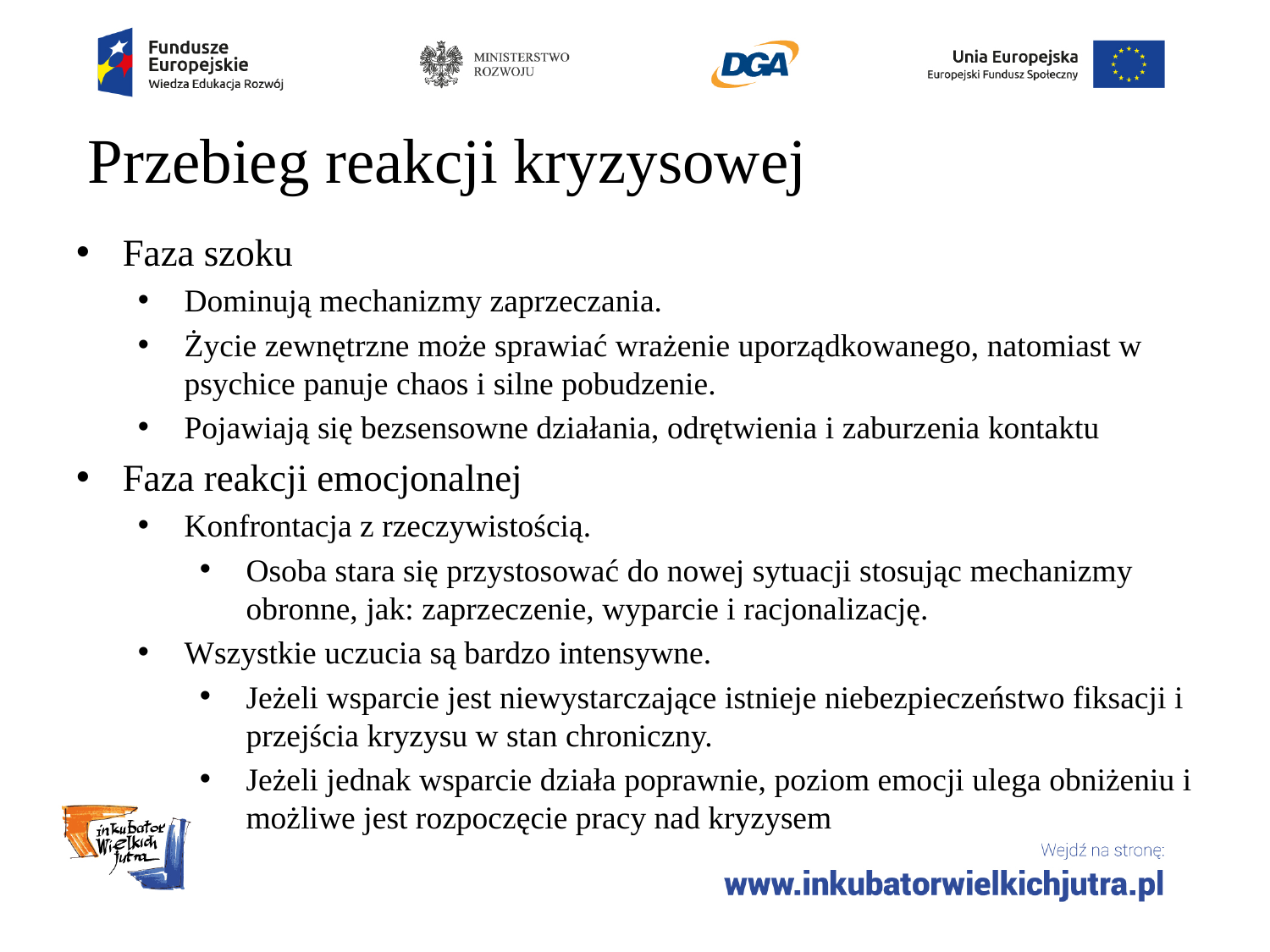

# Przebieg reakcji kryzysowej
Faza szoku
Dominują mechanizmy zaprzeczania.
Życie zewnętrzne może sprawiać wrażenie uporządkowanego, natomiast w psychice panuje chaos i silne pobudzenie.
Pojawiają się bezsensowne działania, odrętwienia i zaburzenia kontaktu
Faza reakcji emocjonalnej
Konfrontacja z rzeczywistością.
Osoba stara się przystosować do nowej sytuacji stosując mechanizmy obronne, jak: zaprzeczenie, wyparcie i racjonalizację.
Wszystkie uczucia są bardzo intensywne.
Jeżeli wsparcie jest niewystarczające istnieje niebezpieczeństwo fiksacji i przejścia kryzysu w stan chroniczny.
Jeżeli jednak wsparcie działa poprawnie, poziom emocji ulega obniżeniu i możliwe jest rozpoczęcie pracy nad kryzysem